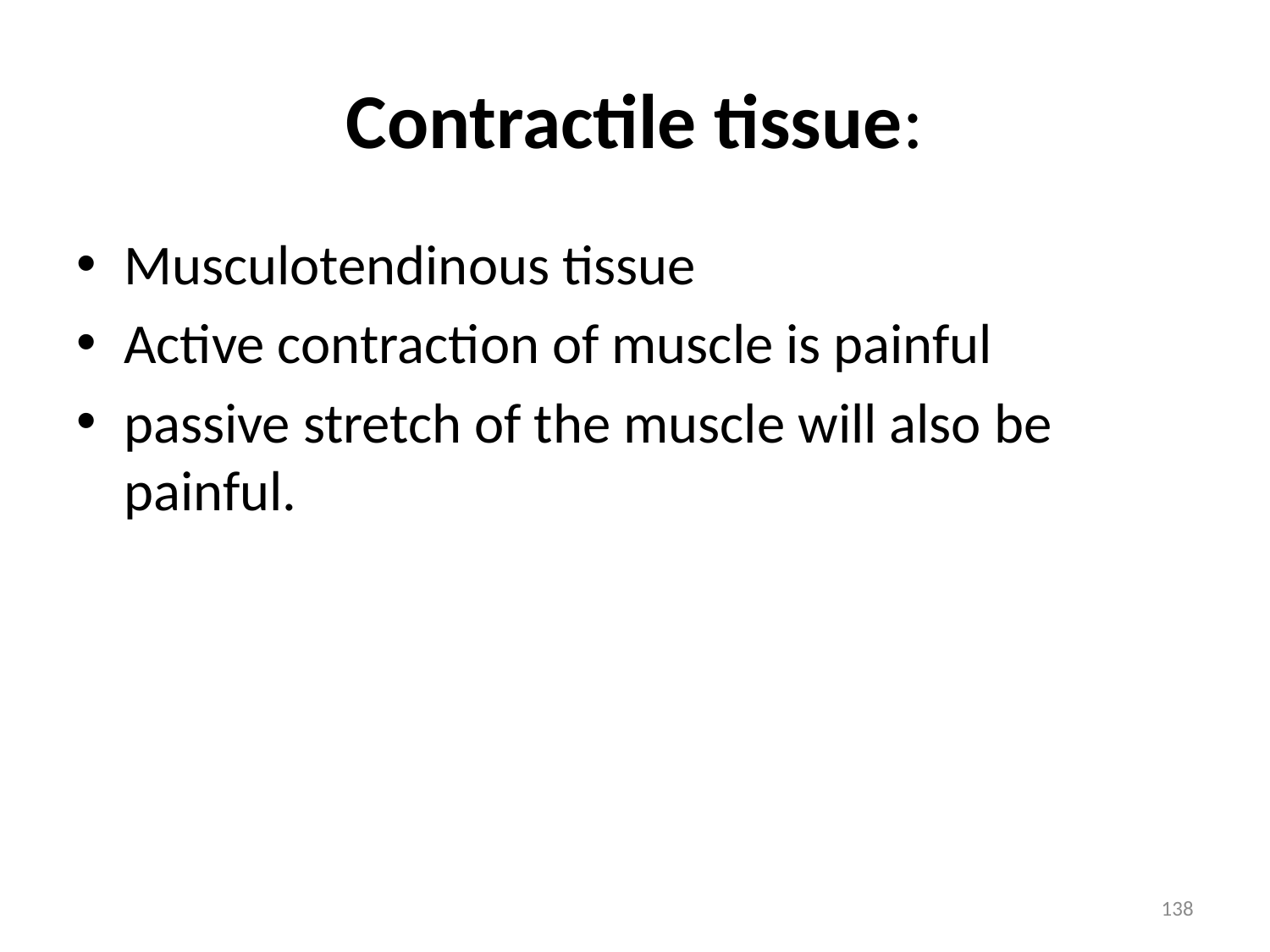

# Contractile tissue:
Musculotendinous tissue
Active contraction of muscle is painful
passive stretch of the muscle will also be painful.

138